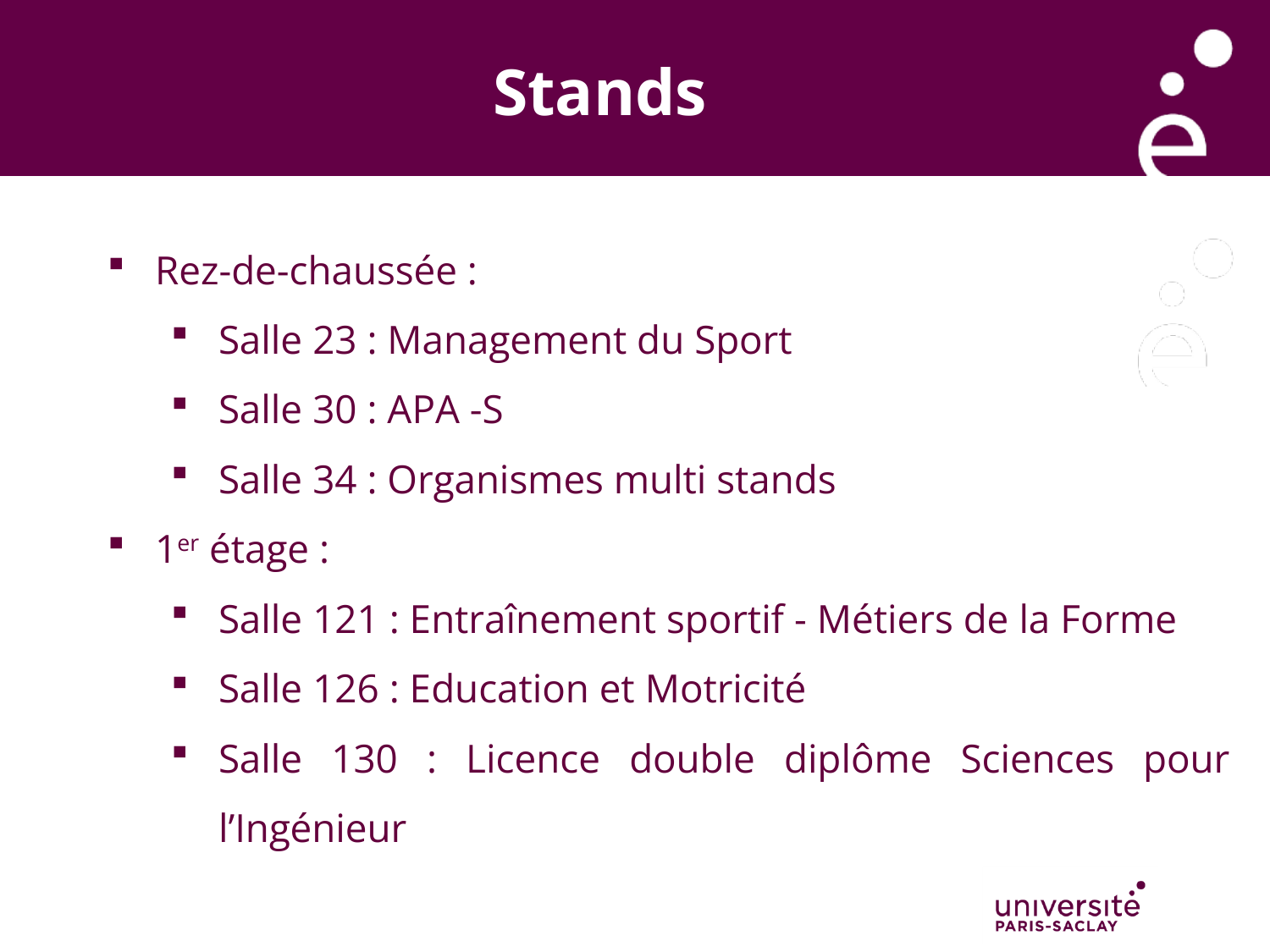

Stands
Rez-de-chaussée :
Salle 23 : Management du Sport
Salle 30 : APA -S
Salle 34 : Organismes multi stands
1er étage :
Salle 121 : Entraînement sportif - Métiers de la Forme
Salle 126 : Education et Motricité
Salle 130 : Licence double diplôme Sciences pour l’Ingénieur